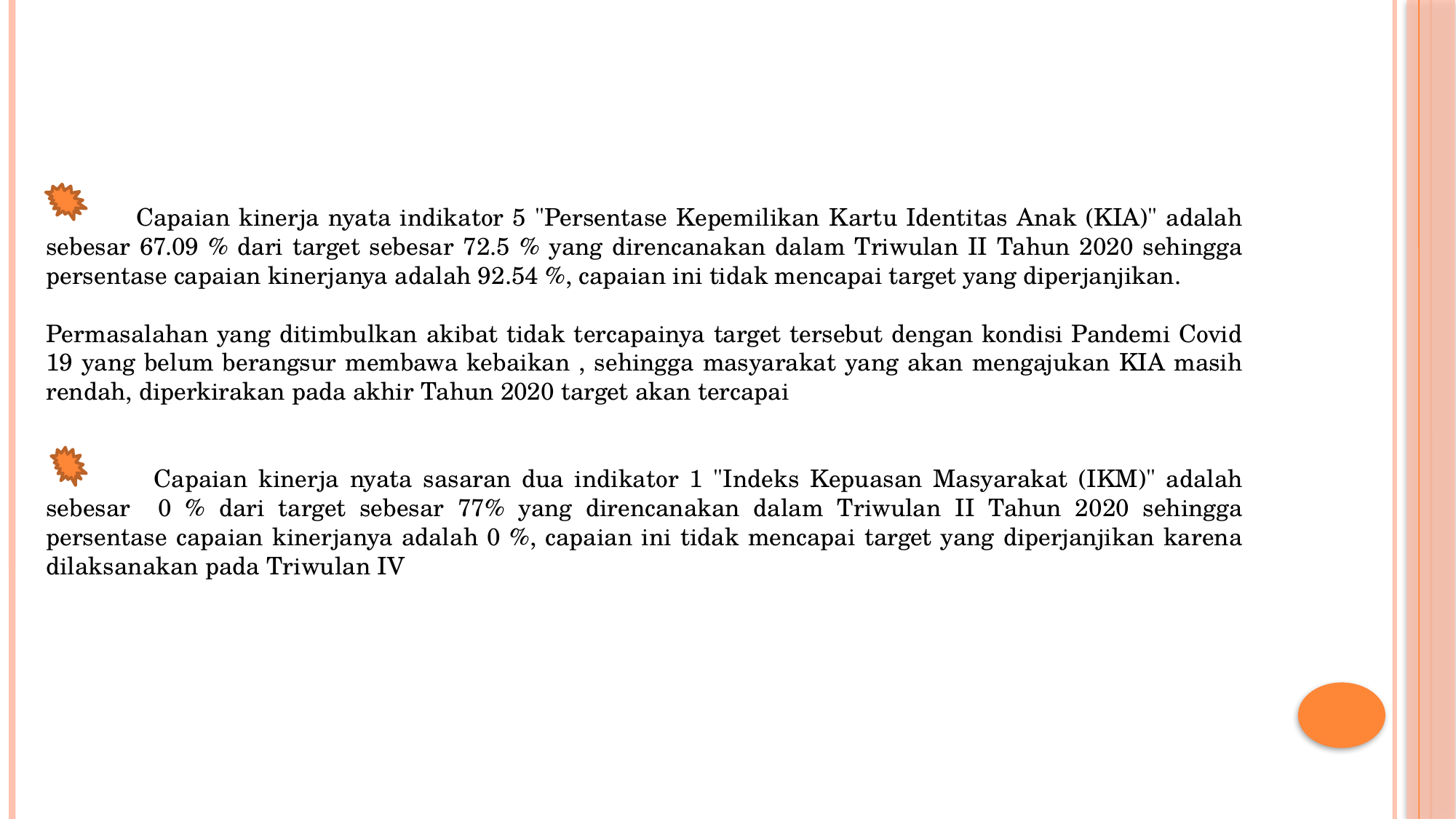

Capaian kinerja nyata indikator 5 "Persentase Kepemilikan Kartu Identitas Anak (KIA)" adalah sebesar 67.09 % dari target sebesar 72.5 % yang direncanakan dalam Triwulan II Tahun 2020 sehingga persentase capaian kinerjanya adalah 92.54 %, capaian ini tidak mencapai target yang diperjanjikan.

Permasalahan yang ditimbulkan akibat tidak tercapainya target tersebut dengan kondisi Pandemi Covid 19 yang belum berangsur membawa kebaikan , sehingga masyarakat yang akan mengajukan KIA masih rendah, diperkirakan pada akhir Tahun 2020 target akan tercapai

          Capaian kinerja nyata sasaran dua indikator 1 "Indeks Kepuasan Masyarakat (IKM)" adalah sebesar  0 % dari target sebesar 77% yang direncanakan dalam Triwulan II Tahun 2020 sehingga persentase capaian kinerjanya adalah 0 %, capaian ini tidak mencapai target yang diperjanjikan karena dilaksanakan pada Triwulan IV

#